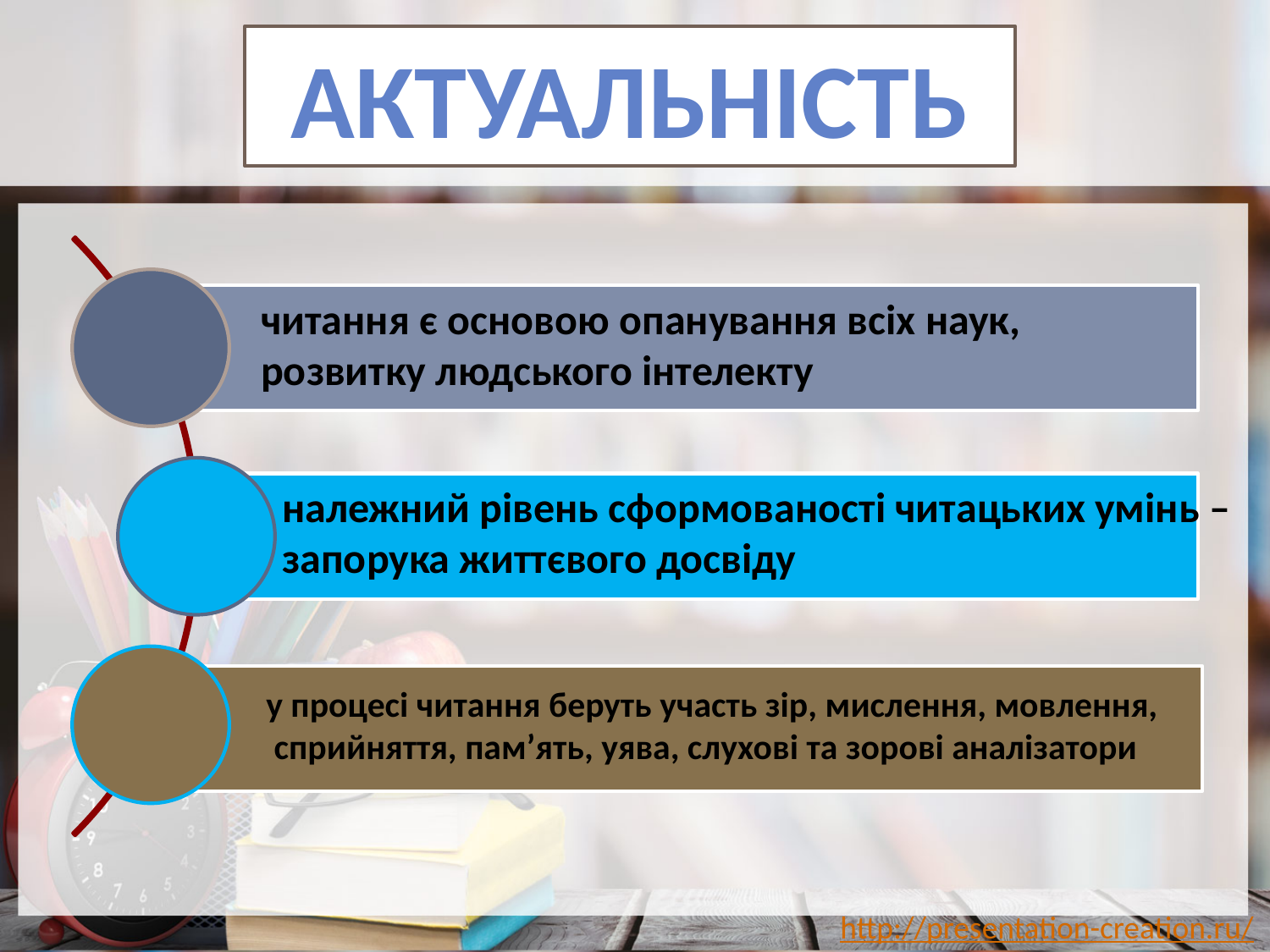

Актуальність

читання є основою опанування всіх наук,
розвитку людського інтелекту

належний рівень сформованості читацьких умінь –
запорука життєвого досвіду
у процесі читання беруть участь зір, мислення, мовлення,
 сприйняття, пам’ять, уява, слухові та зорові аналізатори